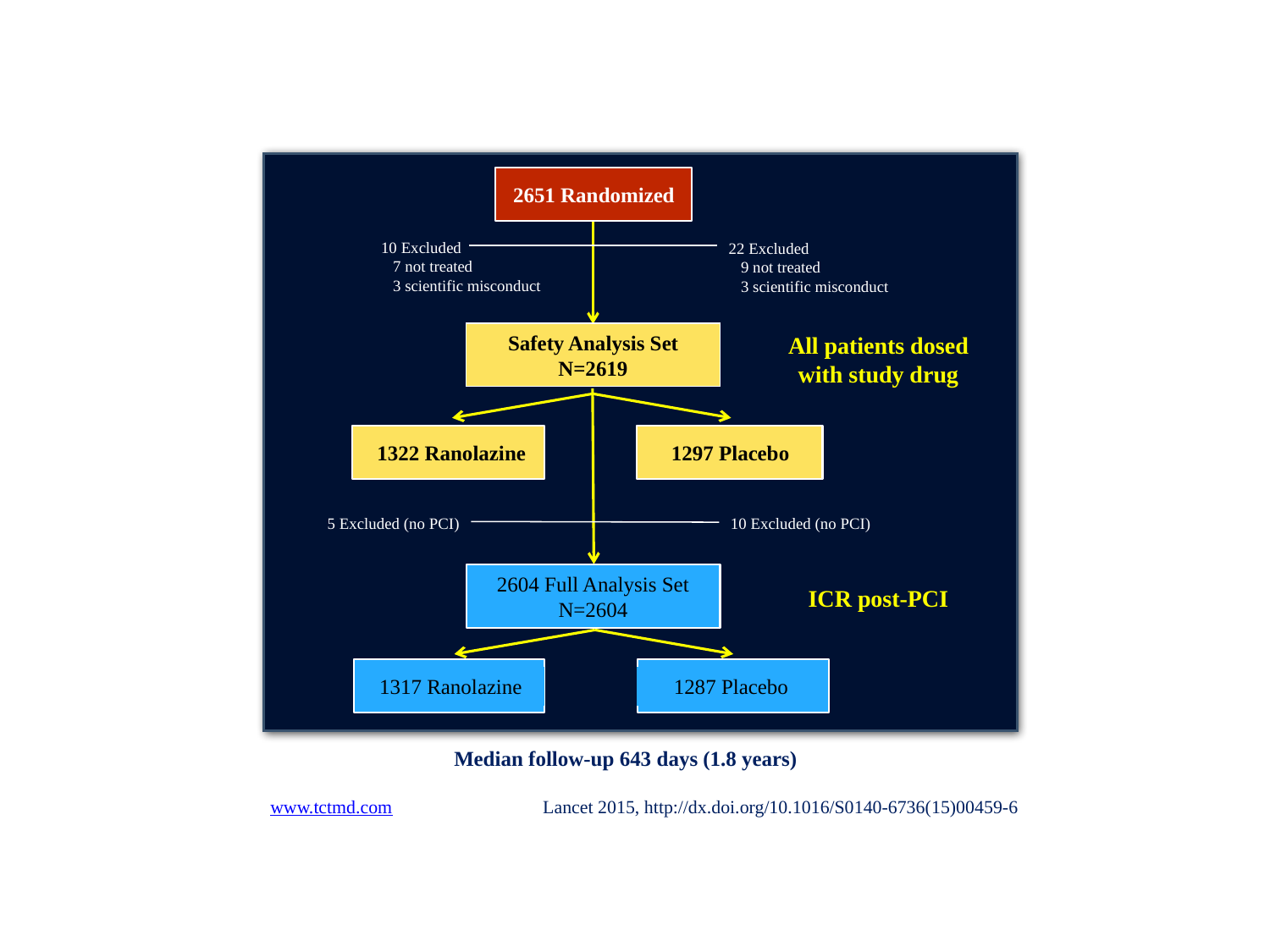

2651 Randomized
10 Excluded
   7 not treated
   3 scientific misconduct

22 Excluded
   9 not treated
   3 scientific misconduct

Safety Analysis Set
N=2619
All patients dosed with study drug

1322 Ranolazine
1297 Placebo
5 Excluded (no PCI)
10 Excluded (no PCI)
2604 Full Analysis Set
N=2604
ICR post-PCI

1317 Ranolazine
1287 Placebo
Median follow-up 643 days (1.8 years)
www.tctmd.com                          	    Lancet 2015, http://dx.doi.org/10.1016/S0140-6736(15)00459-6